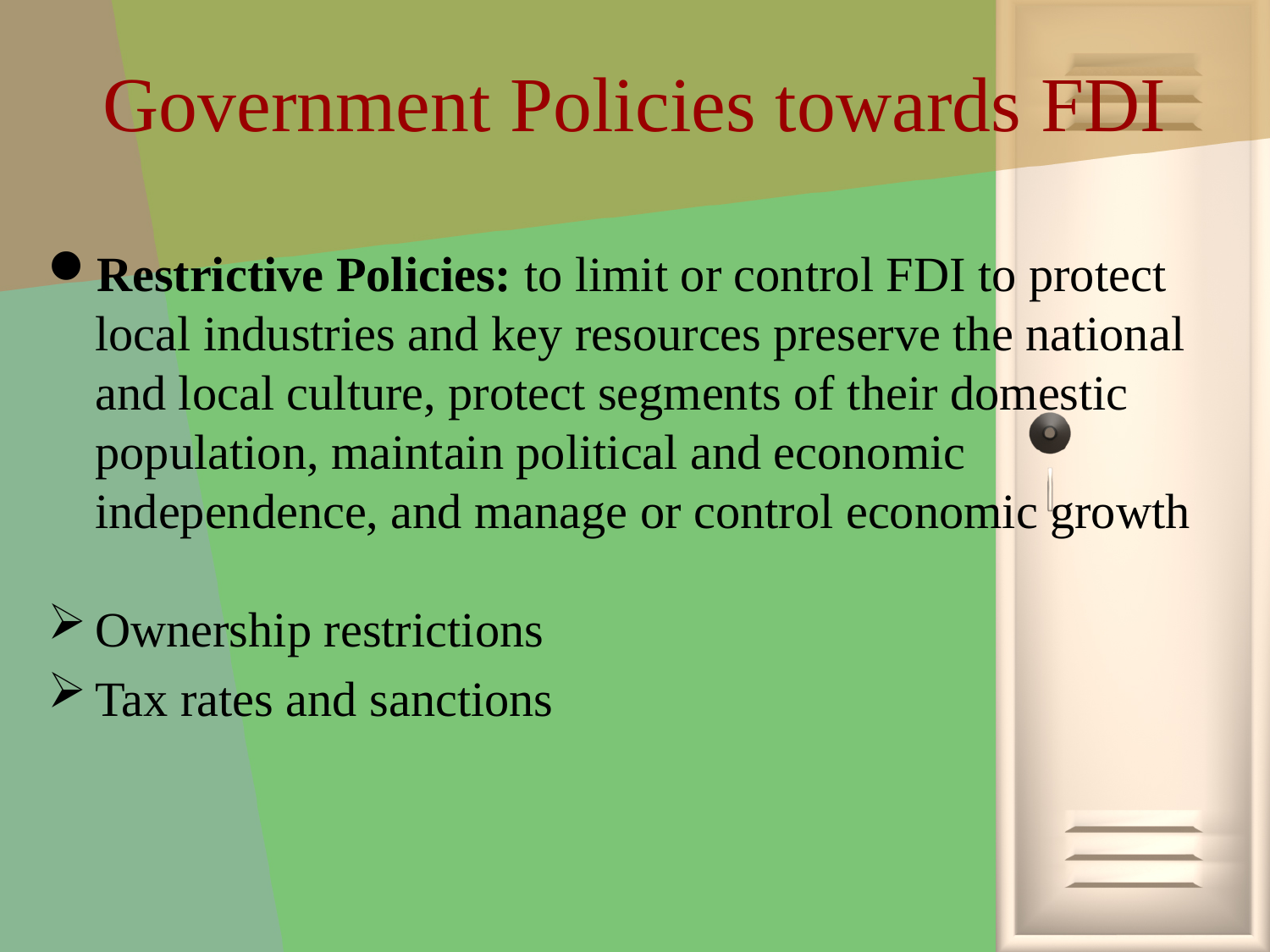

# Government Policies towards FDI
Restrictive Policies: to limit or control FDI to protect local industries and key resources preserve the national and local culture, protect segments of their domestic population, maintain political and economic independence, and manage or control economic growth

Ownership restrictions
Tax rates and sanctions